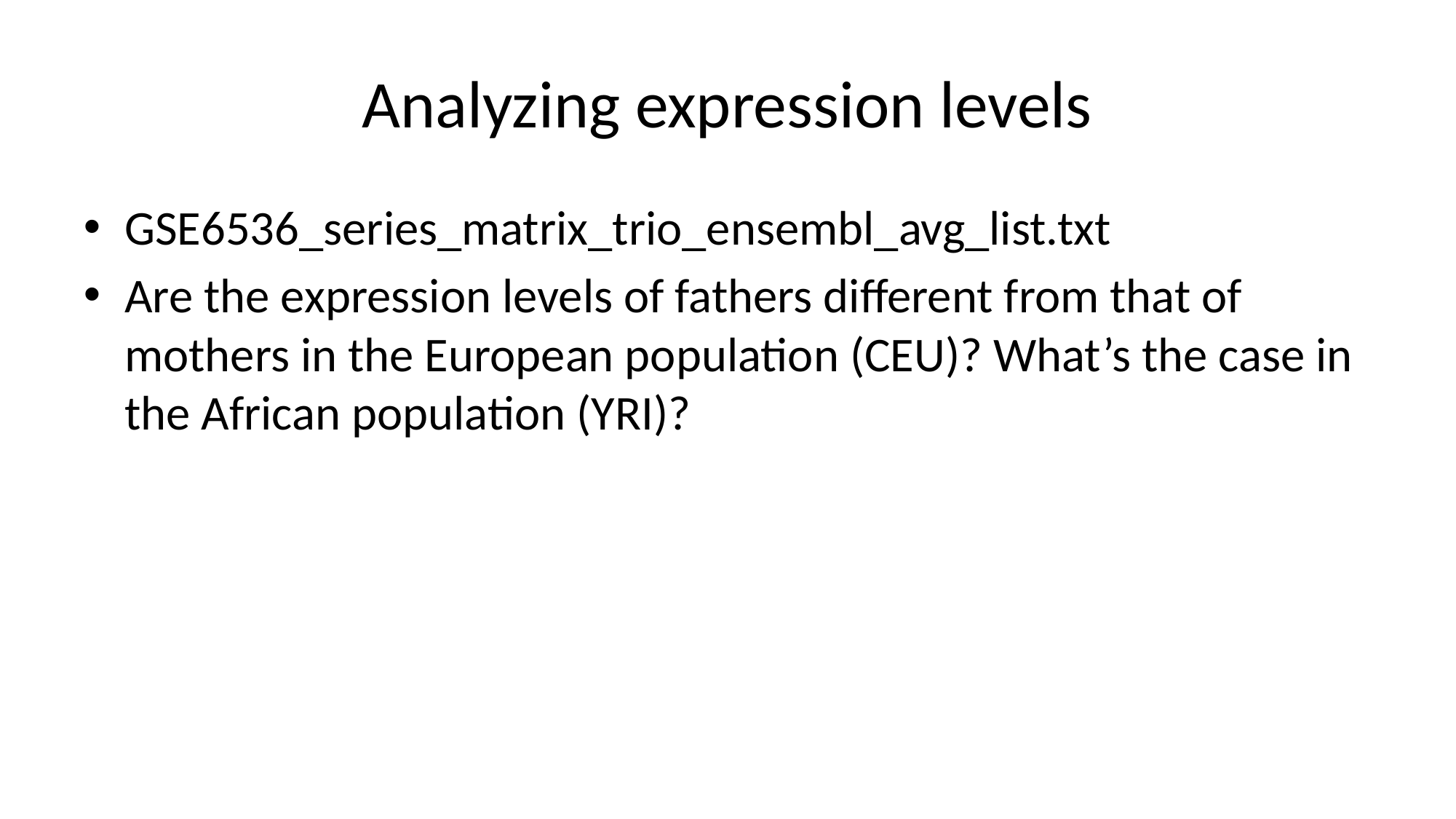

# Analyzing expression levels
GSE6536_series_matrix_trio_ensembl_avg_list.txt
Are the expression levels of fathers different from that of mothers in the European population (CEU)? What’s the case in the African population (YRI)?